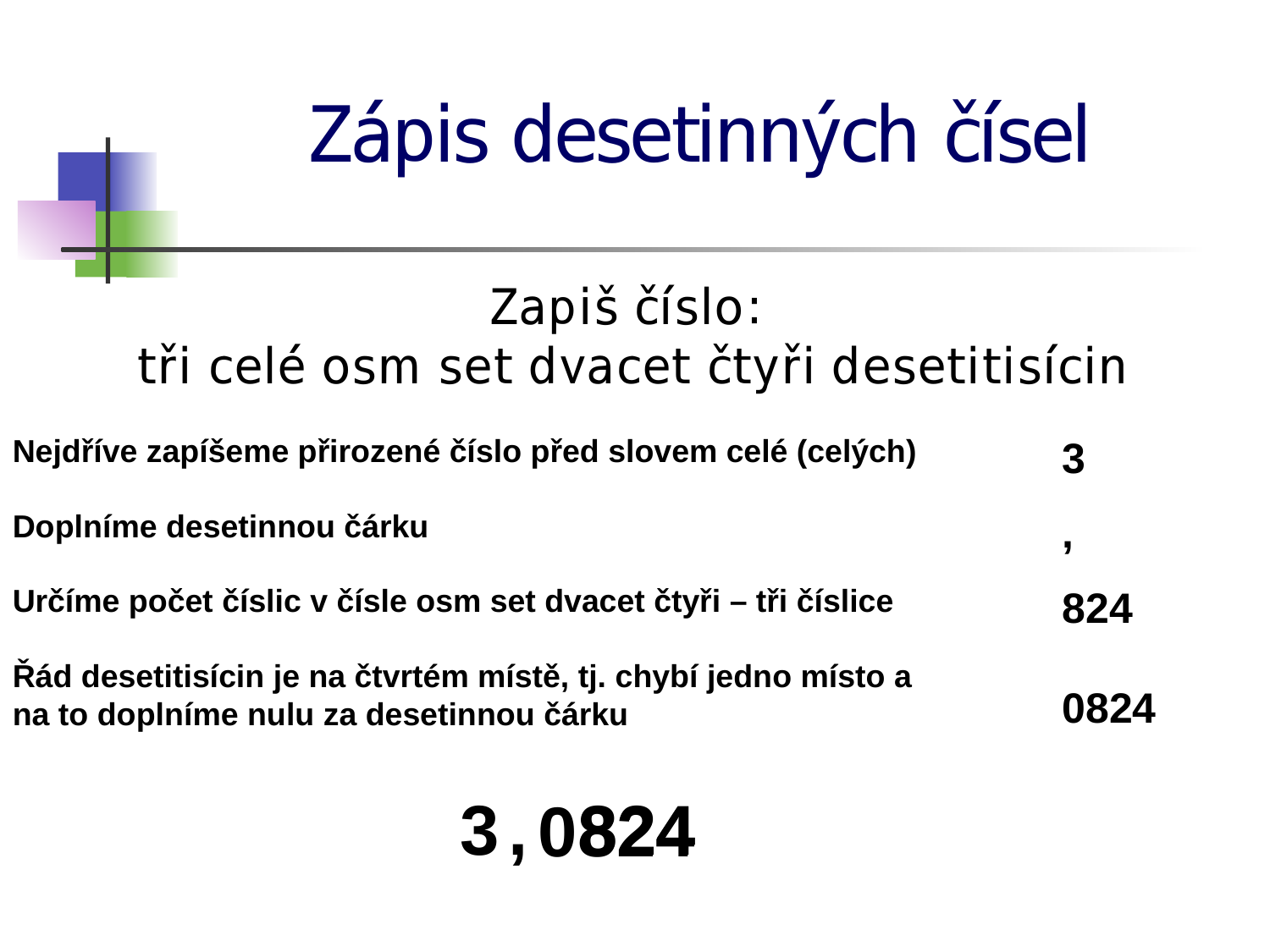

# Zápis desetinných čísel
Zapiš číslo:
tři celé osm set dvacet čtyři desetitisícin
Nejdříve zapíšeme přirozené číslo před slovem celé (celých)
3
Doplníme desetinnou čárku
,
Určíme počet číslic v čísle osm set dvacet čtyři – tři číslice
824
Řád desetitisícin je na čtvrtém místě, tj. chybí jedno místo a na to doplníme nulu za desetinnou čárku
0824
3
,
824
0824